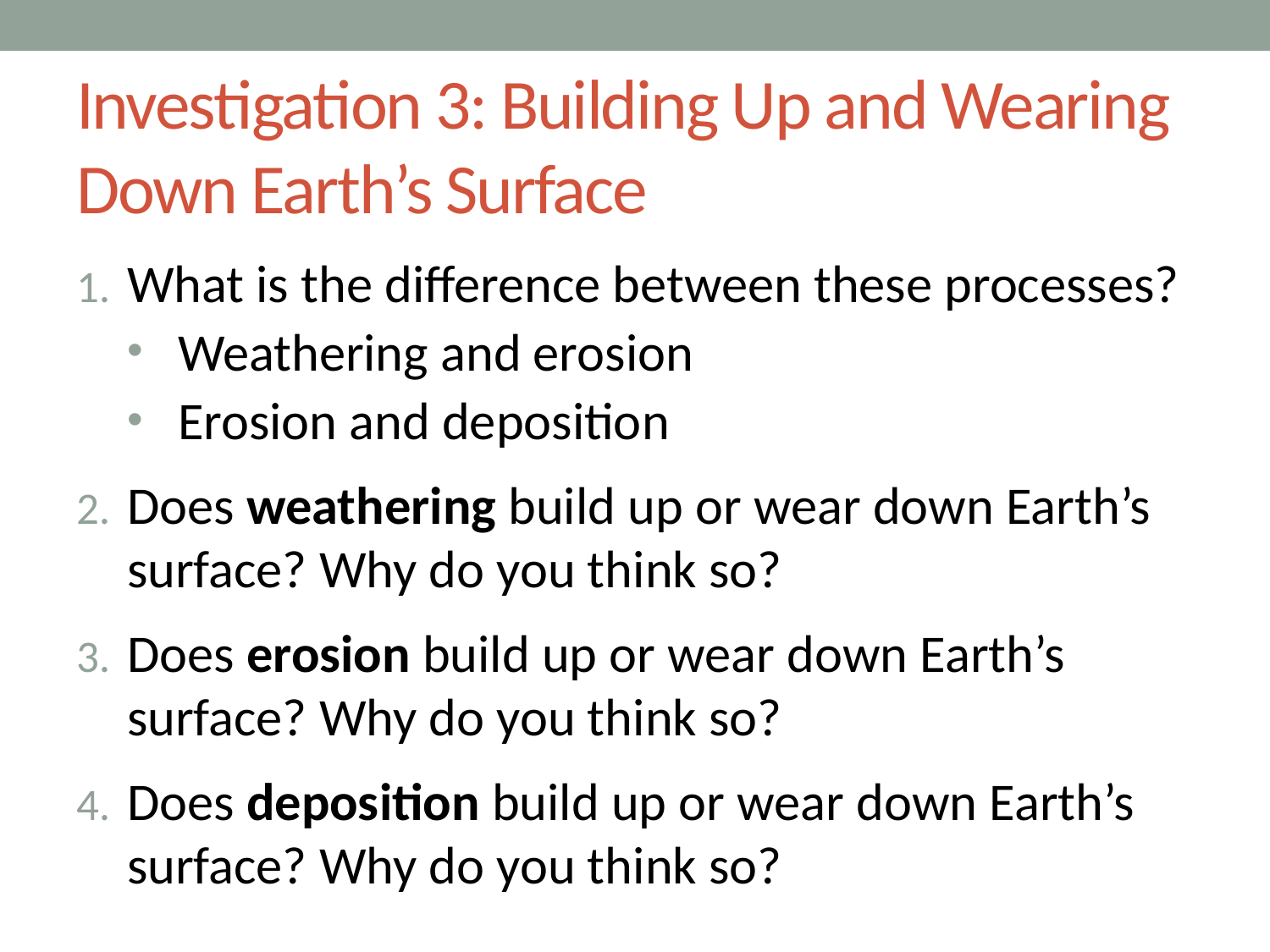

# Investigation 3: Building Up and Wearing Down Earth’s Surface
What is the difference between these processes?
Weathering and erosion
Erosion and deposition
Does weathering build up or wear down Earth’s surface? Why do you think so?
Does erosion build up or wear down Earth’s surface? Why do you think so?
Does deposition build up or wear down Earth’s surface? Why do you think so?